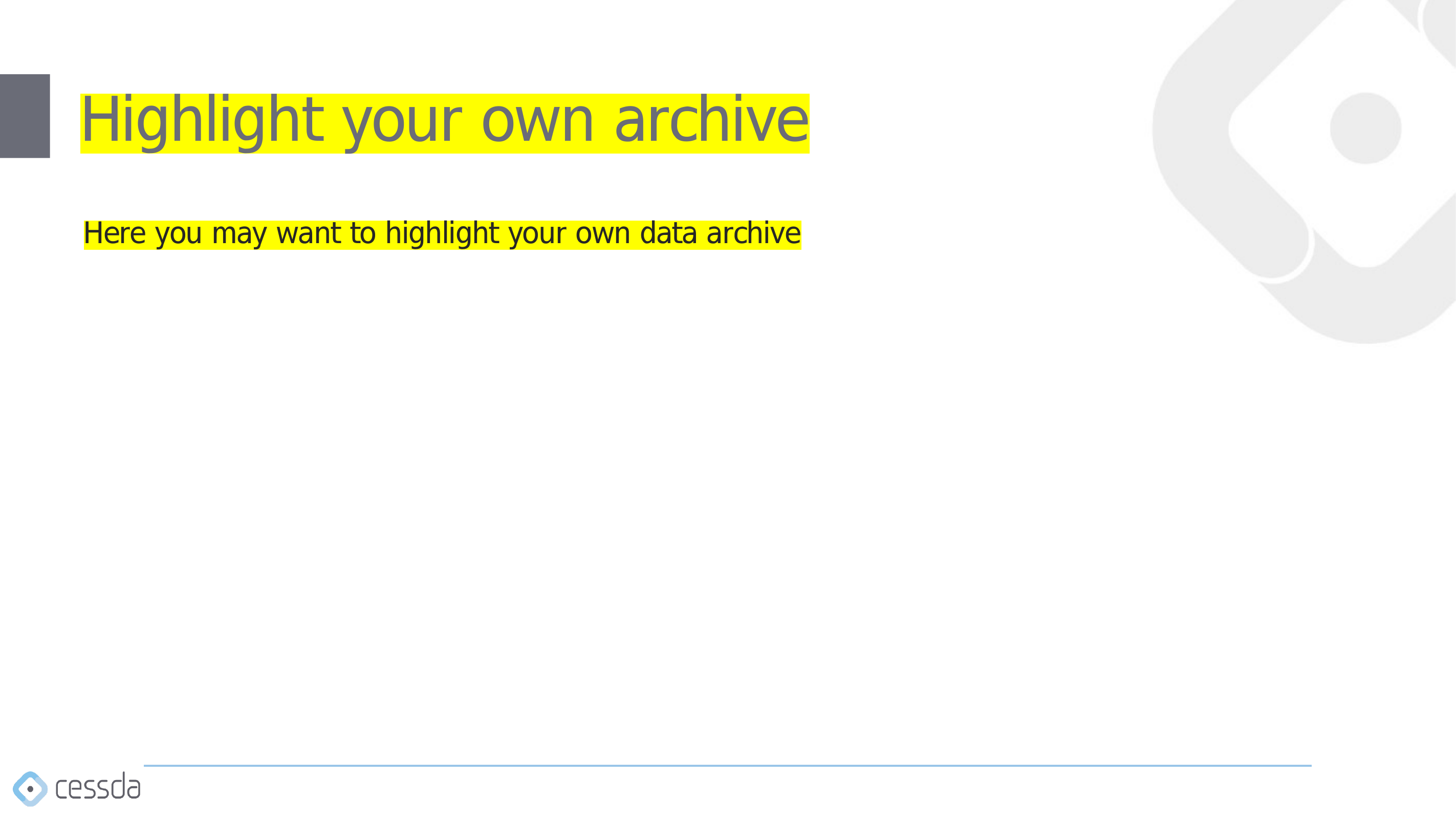

# Highlight your own archive
Here you may want to highlight your own data archive